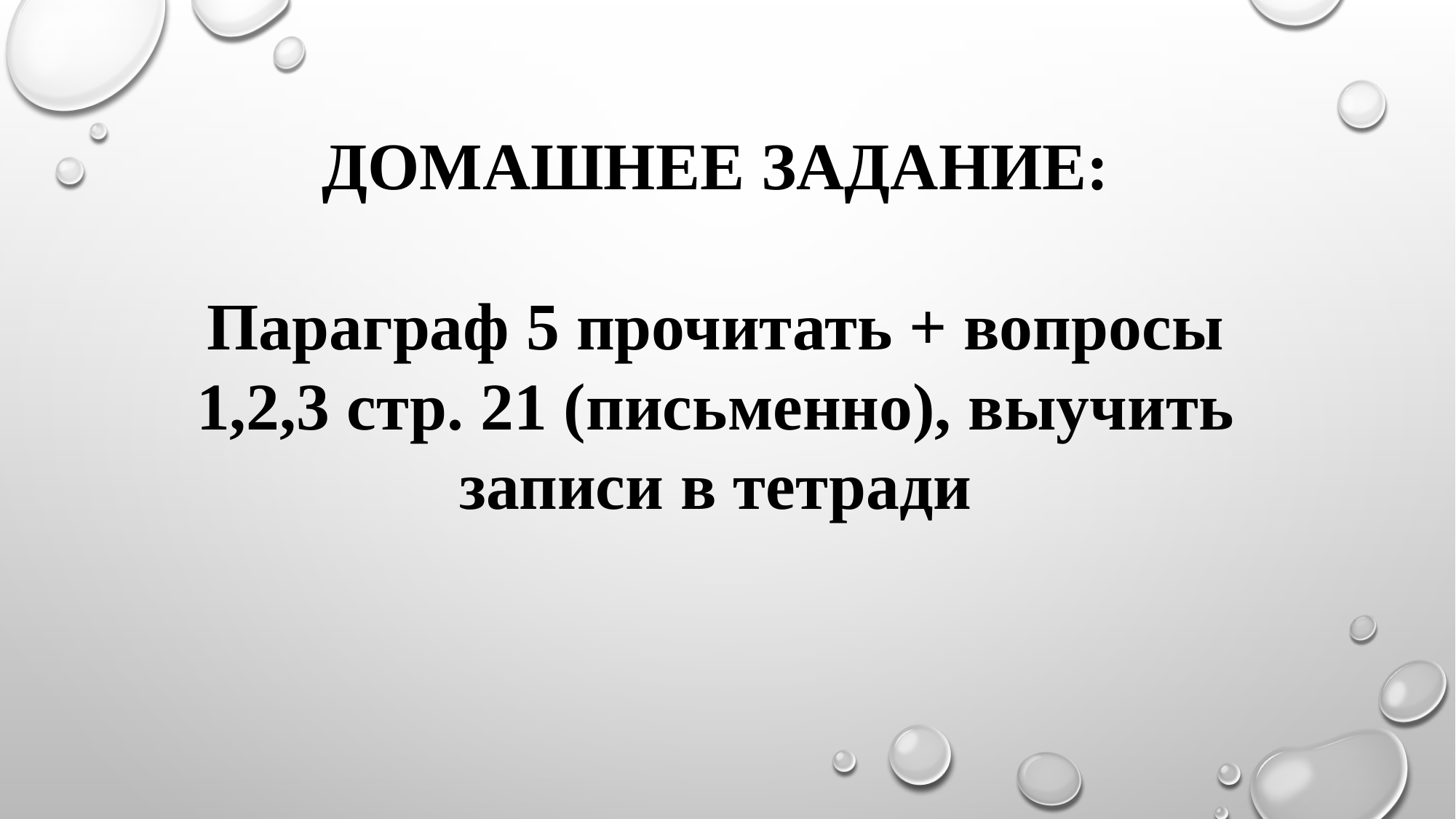

ДОМАШНЕЕ ЗАДАНИЕ:

Параграф 5 прочитать + вопросы 1,2,3 стр. 21 (письменно), выучить записи в тетради